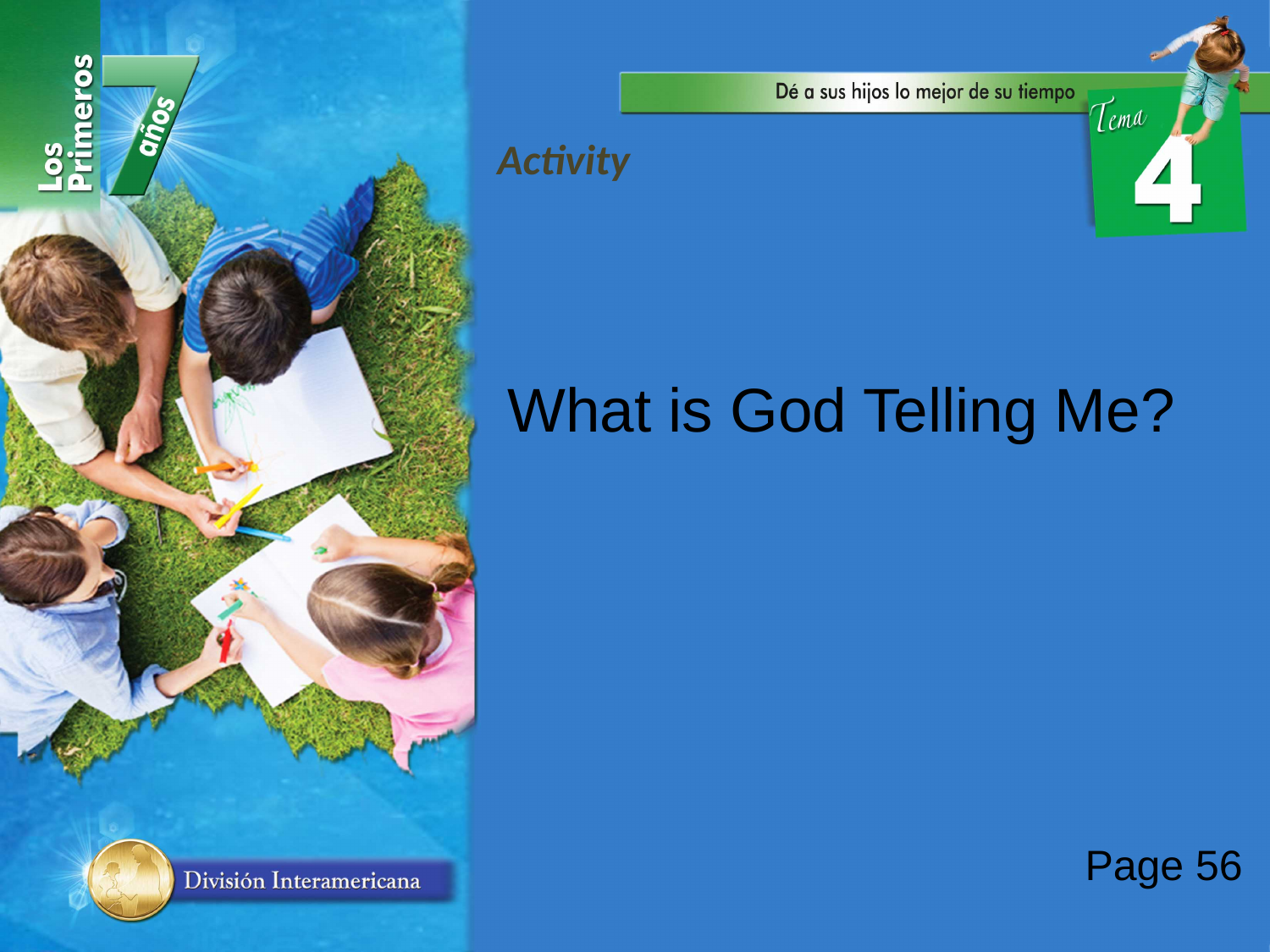

Activity
What is God Telling Me?
Page 56